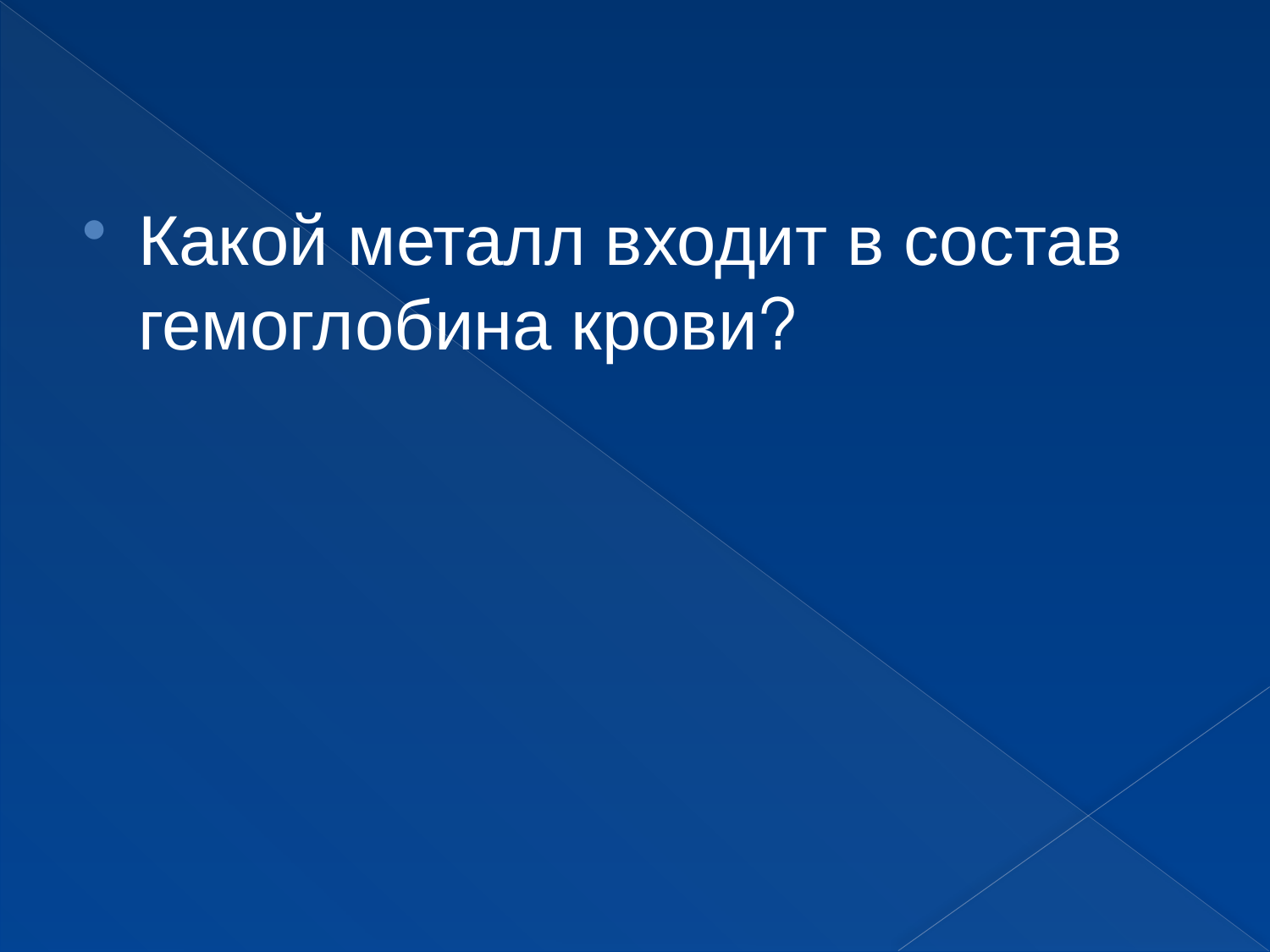

Какой металл входит в состав гемоглобина крови?